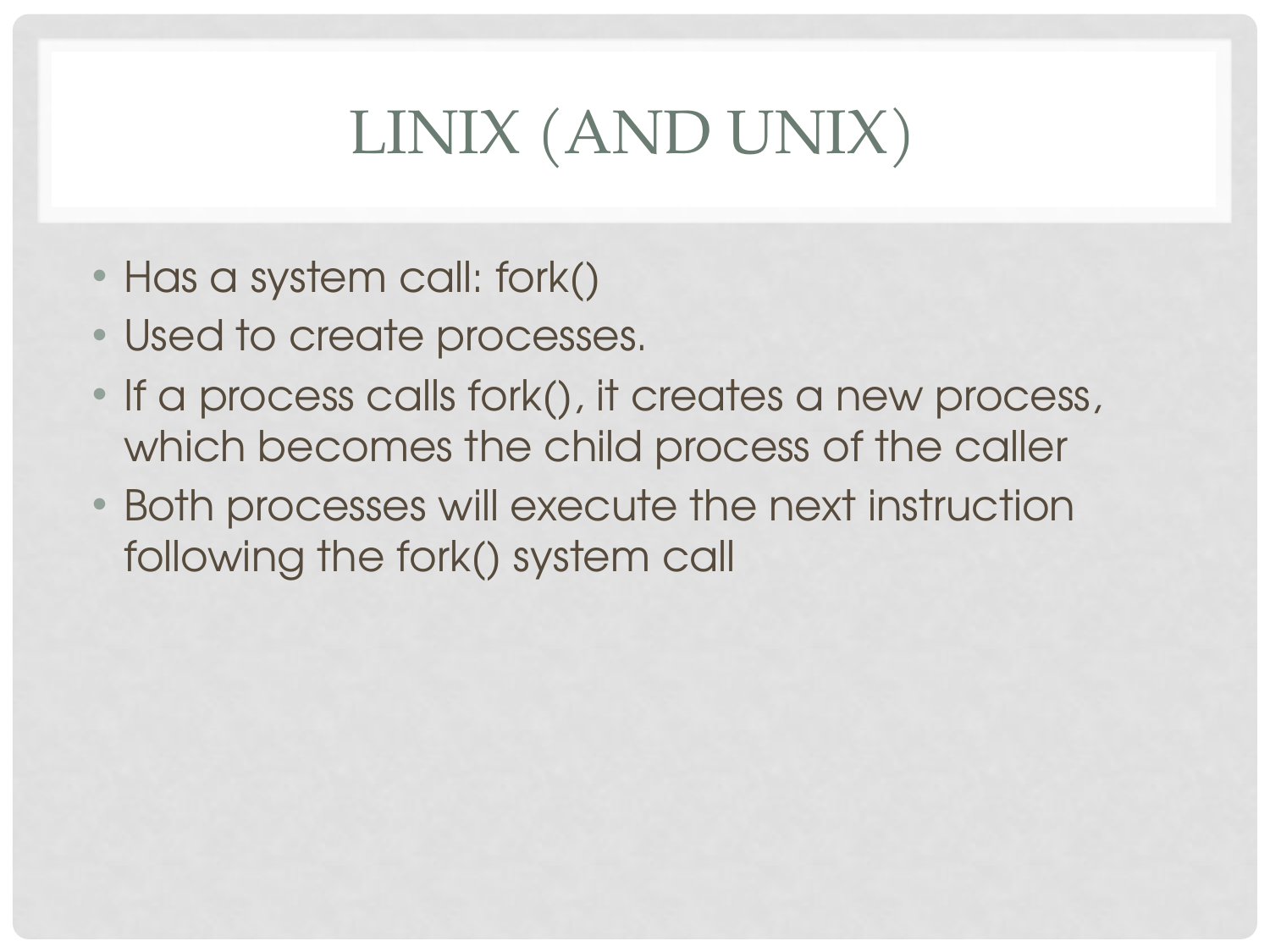

# Linix (and unix)
Has a system call: fork()
Used to create processes.
If a process calls fork(), it creates a new process, which becomes the child process of the caller
Both processes will execute the next instruction following the fork() system call